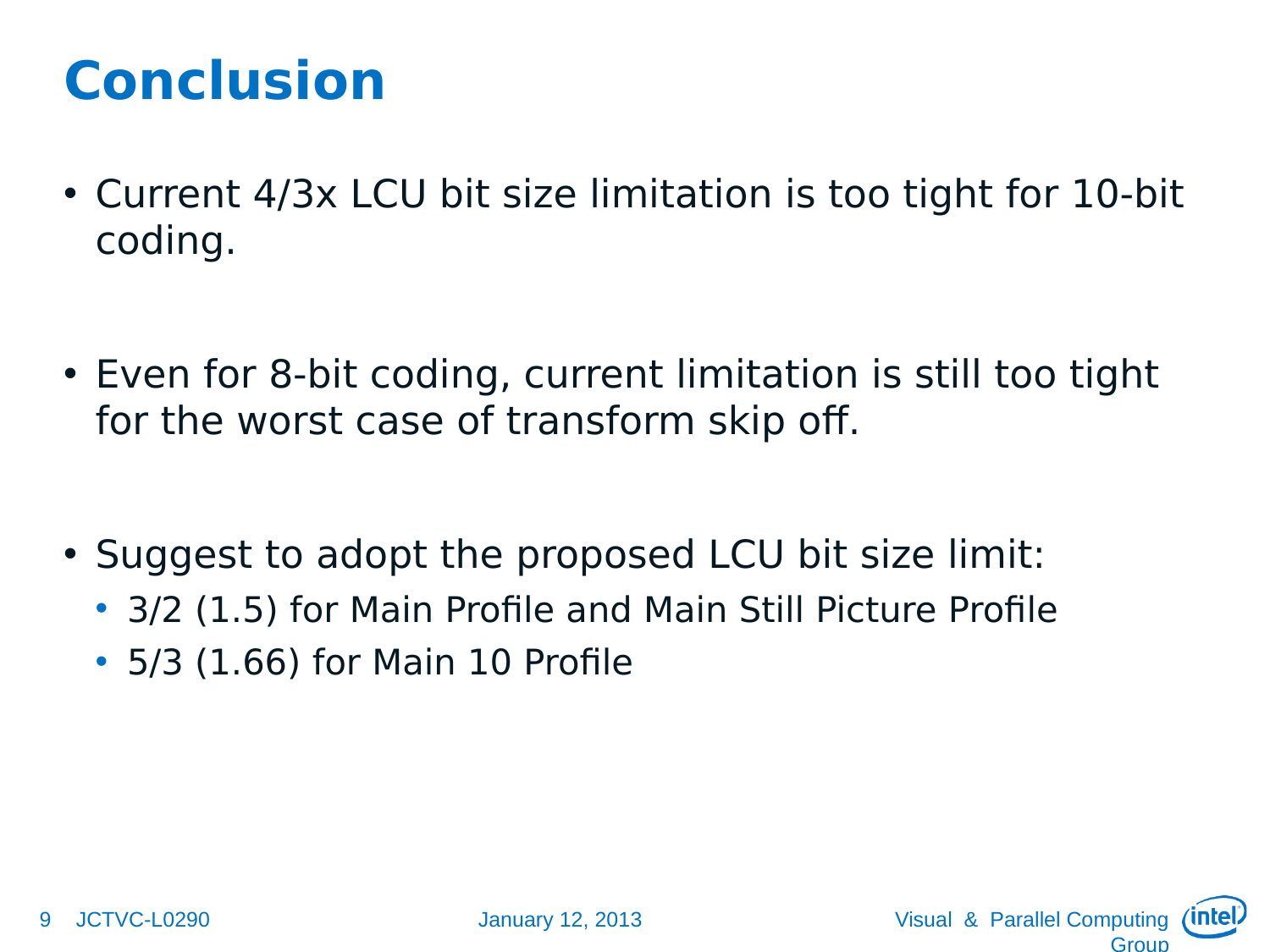

# Conclusion
Current 4/3x LCU bit size limitation is too tight for 10-bit coding.

Even for 8-bit coding, current limitation is still too tight for the worst case of transform skip off.

Suggest to adopt the proposed LCU bit size limit:
3/2 (1.5) for Main Profile and Main Still Picture Profile
5/3 (1.66) for Main 10 Profile
9
JCTVC-L0290
January 12, 2013